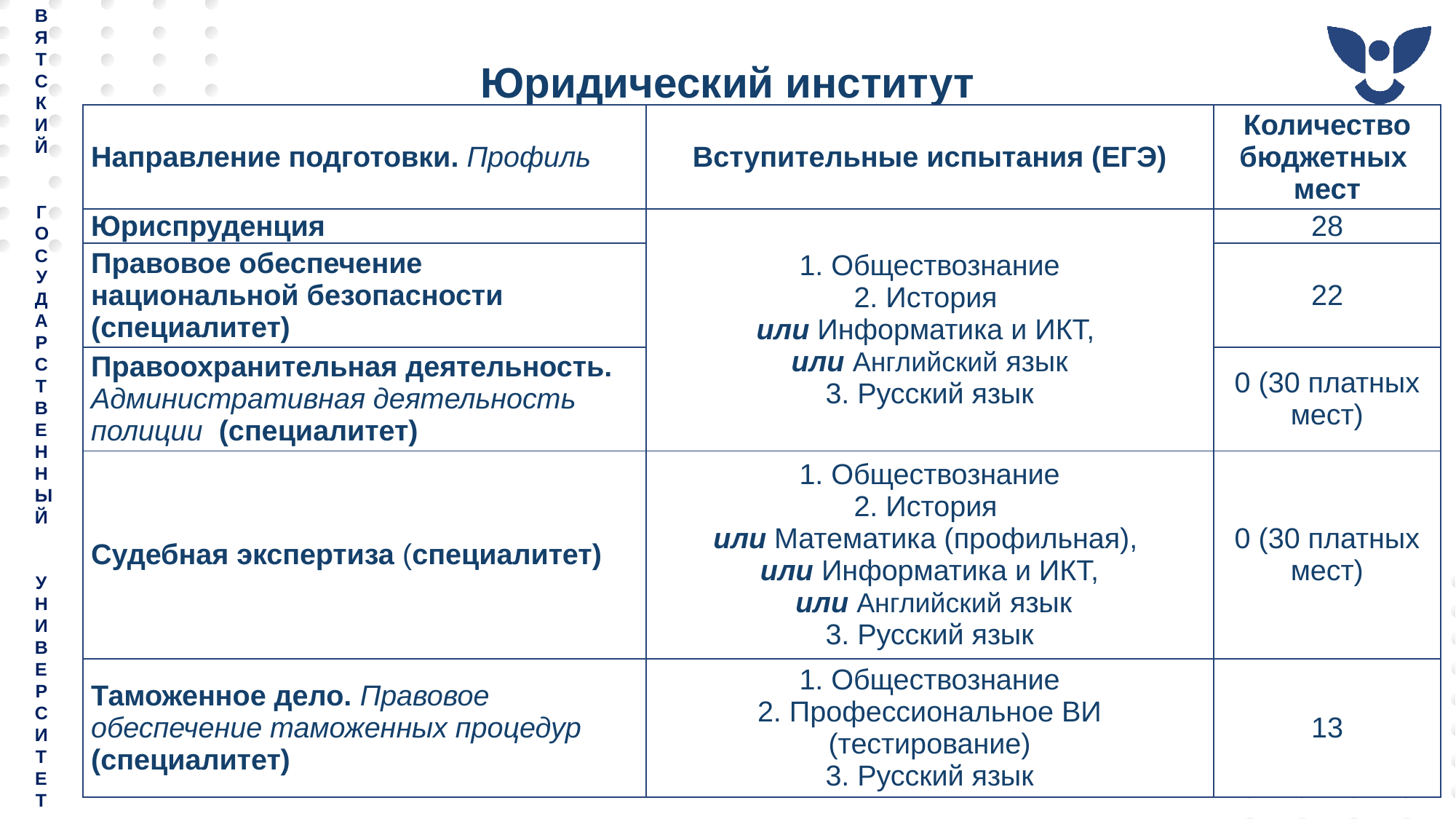

# Юридический институт
| Направление подготовки. Профиль | Вступительные испытания (ЕГЭ) | Количество бюджетных мест |
| --- | --- | --- |
| Юриспруденция | 1. Обществознание 2. История или Информатика и ИКТ, или Английский язык 3. Русский язык | 28 |
| Правовое обеспечение национальной безопасности (специалитет) |  | 22 |
| Правоохранительная деятельность. Административная деятельность полиции (специалитет) |  | 0 (30 платных мест) |
| Судебная экспертиза (специалитет) | 1. Обществознание 2. История или Математика (профильная), или Информатика и ИКТ, или Английский язык 3. Русский язык | 0 (30 платных мест) |
| Таможенное дело. Правовое обеспечение таможенных процедур (специалитет) | 1. Обществознание 2. Профессиональное ВИ (тестирование) 3. Русский язык | 13 |
35